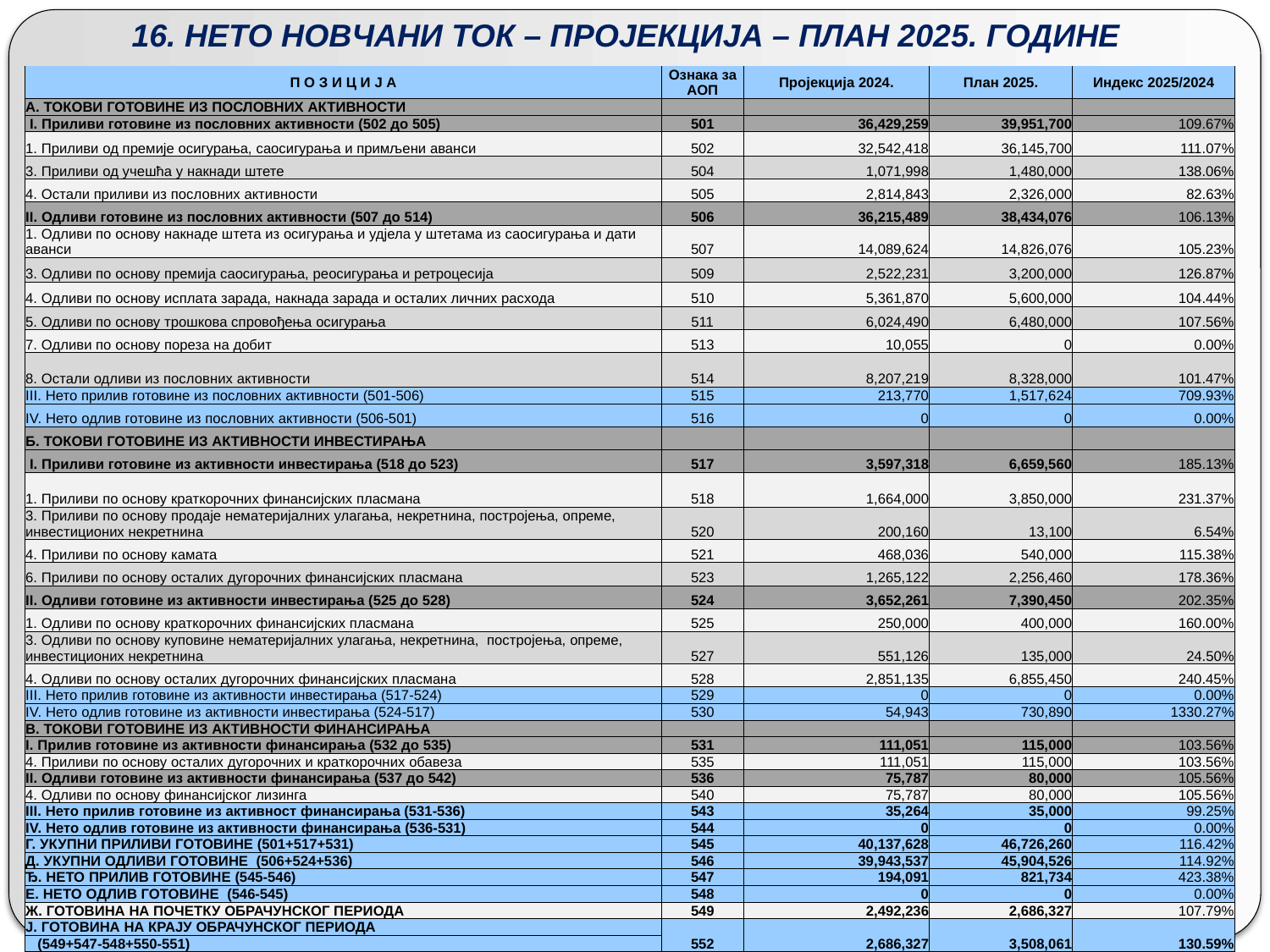

# 16. НЕТО НОВЧАНИ ТОК – ПРОЈЕКЦИЈА – ПЛАН 2025. ГОДИНЕ
| П О З И Ц И Ј А | Ознака за АОП | Пројекција 2024. | План 2025. | Индекс 2025/2024 |
| --- | --- | --- | --- | --- |
| А. ТОКОВИ ГОТОВИНЕ ИЗ ПОСЛОВНИХ АКТИВНОСТИ |  |  |  |  |
| I. Приливи готовине из пословних активности (502 до 505) | 501 | 36,429,259 | 39,951,700 | 109.67% |
| 1. Приливи од премије осигурања, саосигурања и примљени аванси | 502 | 32,542,418 | 36,145,700 | 111.07% |
| 3. Приливи од учешћа у накнади штете | 504 | 1,071,998 | 1,480,000 | 138.06% |
| 4. Остали приливи из пословних активности | 505 | 2,814,843 | 2,326,000 | 82.63% |
| II. Одливи готовине из пословних активности (507 до 514) | 506 | 36,215,489 | 38,434,076 | 106.13% |
| 1. Одливи по основу накнаде штета из осигурања и удјела у штетама из саосигурања и дати аванси | 507 | 14,089,624 | 14,826,076 | 105.23% |
| 3. Одливи по основу премија саосигурања, реосигурања и ретроцесија | 509 | 2,522,231 | 3,200,000 | 126.87% |
| 4. Одливи по основу исплата зарада, накнада зарада и осталих личних расхода | 510 | 5,361,870 | 5,600,000 | 104.44% |
| 5. Одливи по основу трошкова спровођења осигурања | 511 | 6,024,490 | 6,480,000 | 107.56% |
| 7. Одливи по основу пореза на добит | 513 | 10,055 | 0 | 0.00% |
| 8. Остали одливи из пословних активности | 514 | 8,207,219 | 8,328,000 | 101.47% |
| III. Нето прилив готовине из пословних активности (501-506) | 515 | 213,770 | 1,517,624 | 709.93% |
| IV. Нето одлив готовине из пословних активности (506-501) | 516 | 0 | 0 | 0.00% |
| Б. ТОКОВИ ГОТОВИНЕ ИЗ АКТИВНОСТИ ИНВЕСТИРАЊА |  |  |  |  |
| I. Приливи готовине из активности инвестирања (518 до 523) | 517 | 3,597,318 | 6,659,560 | 185.13% |
| 1. Приливи по основу краткорочних финансијских пласмана | 518 | 1,664,000 | 3,850,000 | 231.37% |
| 3. Приливи по основу продаје нематеријалних улагања, некретнина, постројења, опреме, инвестиционих некретнина | 520 | 200,160 | 13,100 | 6.54% |
| 4. Приливи по основу камата | 521 | 468,036 | 540,000 | 115.38% |
| 6. Приливи по основу осталих дугорочних финансијских пласмана | 523 | 1,265,122 | 2,256,460 | 178.36% |
| II. Одливи готовине из активности инвестирања (525 до 528) | 524 | 3,652,261 | 7,390,450 | 202.35% |
| 1. Одливи по основу краткорочних финансијских пласмана | 525 | 250,000 | 400,000 | 160.00% |
| 3. Одливи по основу куповине нематеријалних улагања, некретнина, постројења, опреме, инвестиционих некретнина | 527 | 551,126 | 135,000 | 24.50% |
| 4. Одливи по основу осталих дугорочних финансијских пласмана | 528 | 2,851,135 | 6,855,450 | 240.45% |
| III. Нето прилив готовине из активности инвестирања (517-524) | 529 | 0 | 0 | 0.00% |
| IV. Нето одлив готовине из активности инвестирања (524-517) | 530 | 54,943 | 730,890 | 1330.27% |
| В. ТОКОВИ ГОТОВИНЕ ИЗ АКТИВНОСТИ ФИНАНСИРАЊА |  |  |  |  |
| I. Прилив готовине из активности финансирања (532 до 535) | 531 | 111,051 | 115,000 | 103.56% |
| 4. Приливи по основу осталих дугорочних и краткорочних обавеза | 535 | 111,051 | 115,000 | 103.56% |
| II. Одливи готовине из активности финансирања (537 до 542) | 536 | 75,787 | 80,000 | 105.56% |
| 4. Одливи по основу финансијског лизинга | 540 | 75,787 | 80,000 | 105.56% |
| III. Нето прилив готовине из активност финансирања (531-536) | 543 | 35,264 | 35,000 | 99.25% |
| IV. Нето одлив готовине из активности финансирања (536-531) | 544 | 0 | 0 | 0.00% |
| Г. УКУПНИ ПРИЛИВИ ГОТОВИНЕ (501+517+531) | 545 | 40,137,628 | 46,726,260 | 116.42% |
| Д. УКУПНИ ОДЛИВИ ГОТОВИНЕ (506+524+536) | 546 | 39,943,537 | 45,904,526 | 114.92% |
| Ђ. НЕТО ПРИЛИВ ГОТОВИНЕ (545-546) | 547 | 194,091 | 821,734 | 423.38% |
| Е. НЕТО ОДЛИВ ГОТОВИНЕ (546-545) | 548 | 0 | 0 | 0.00% |
| Ж. ГОТОВИНА НА ПОЧЕТКУ ОБРАЧУНСКОГ ПЕРИОДА | 549 | 2,492,236 | 2,686,327 | 107.79% |
| Ј. ГОТОВИНА НА КРАЈУ ОБРАЧУНСКОГ ПЕРИОДА | 552 | 2,686,327 | 3,508,061 | 130.59% |
| (549+547-548+550-551) |  |  |  |  |